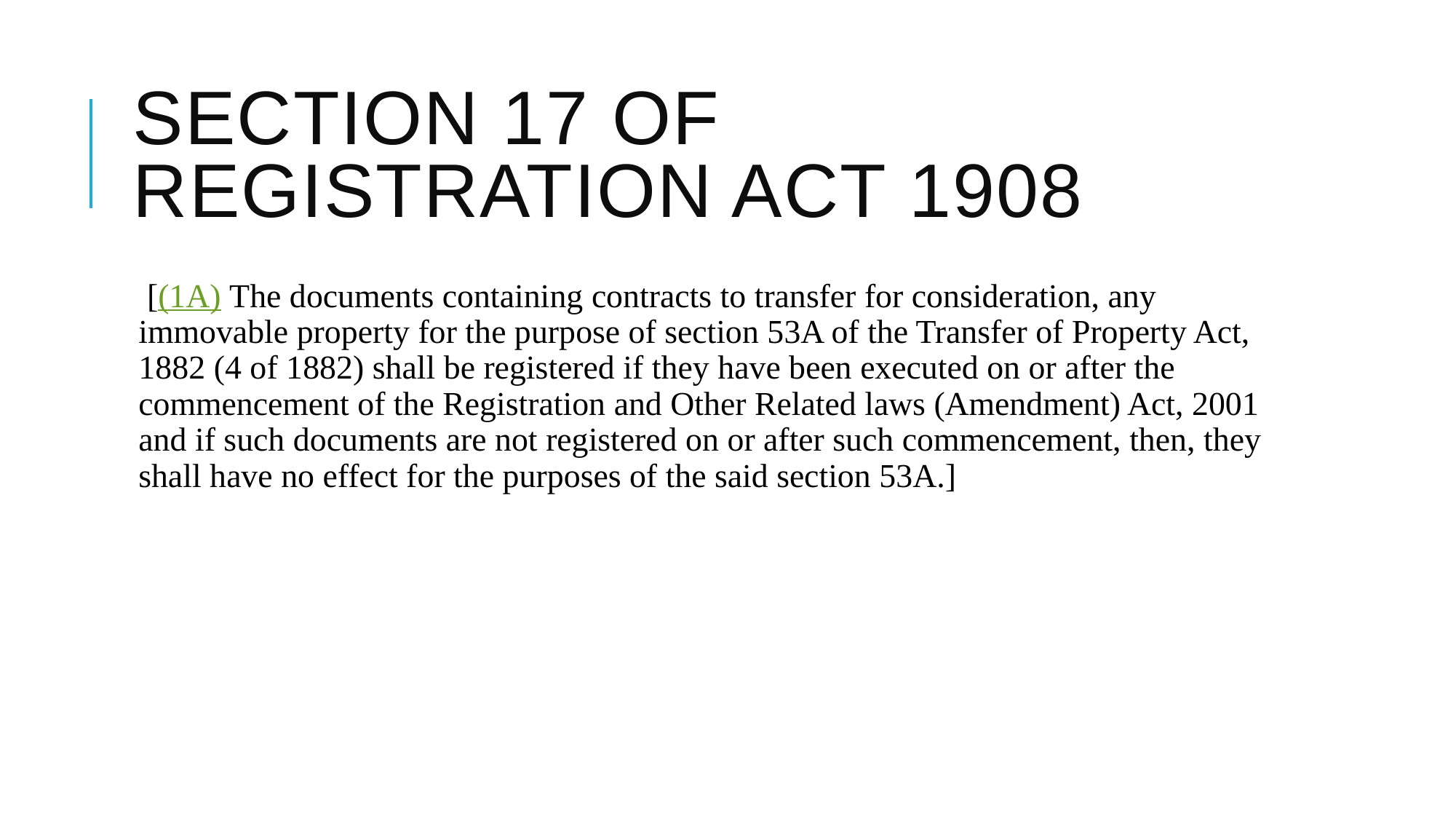

# Section 17 of registration act 1908
 [(1A) The documents containing contracts to transfer for consideration, any immovable property for the purpose of section 53A of the Transfer of Property Act, 1882 (4 of 1882) shall be registered if they have been executed on or after the commencement of the Registration and Other Related laws (Amendment) Act, 2001 and if such documents are not registered on or after such commencement, then, they shall have no effect for the purposes of the said section 53A.]